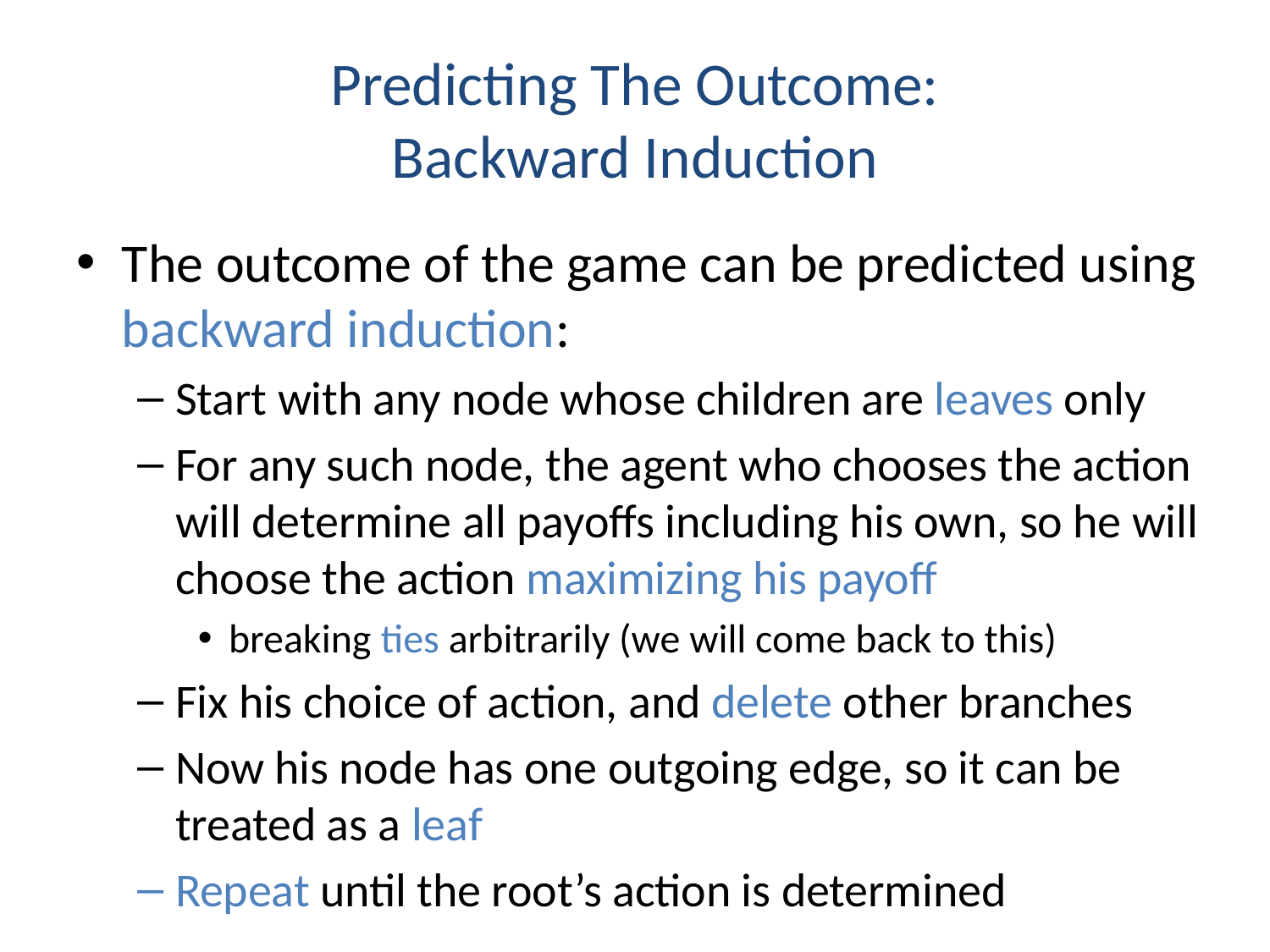

# Predicting The Outcome: Backward Induction
The outcome of the game can be predicted using backward induction:
Start with any node whose children are leaves only
For any such node, the agent who chooses the action will determine all payoffs including his own, so he will choose the action maximizing his payoff
breaking ties arbitrarily (we will come back to this)
Fix his choice of action, and delete other branches
Now his node has one outgoing edge, so it can be treated as a leaf
Repeat until the root’s action is determined